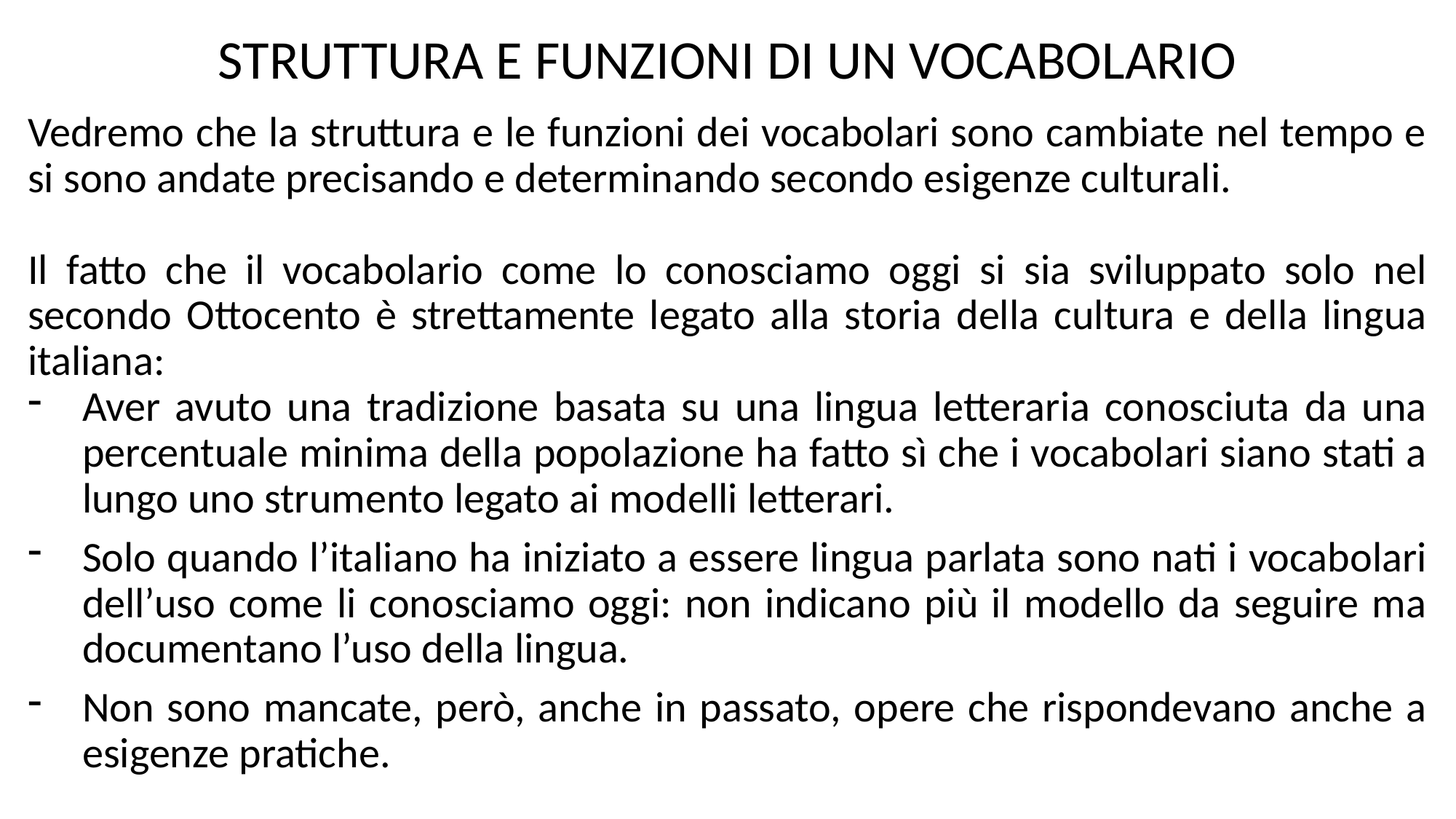

# STRUTTURA E FUNZIONI DI UN VOCABOLARIO
Vedremo che la struttura e le funzioni dei vocabolari sono cambiate nel tempo e si sono andate precisando e determinando secondo esigenze culturali.

Il fatto che il vocabolario come lo conosciamo oggi si sia sviluppato solo nel secondo Ottocento è strettamente legato alla storia della cultura e della lingua italiana:
Aver avuto una tradizione basata su una lingua letteraria conosciuta da una percentuale minima della popolazione ha fatto sì che i vocabolari siano stati a lungo uno strumento legato ai modelli letterari.

Solo quando l’italiano ha iniziato a essere lingua parlata sono nati i vocabolari dell’uso come li conosciamo oggi: non indicano più il modello da seguire ma documentano l’uso della lingua.

Non sono mancate, però, anche in passato, opere che rispondevano anche a esigenze pratiche.